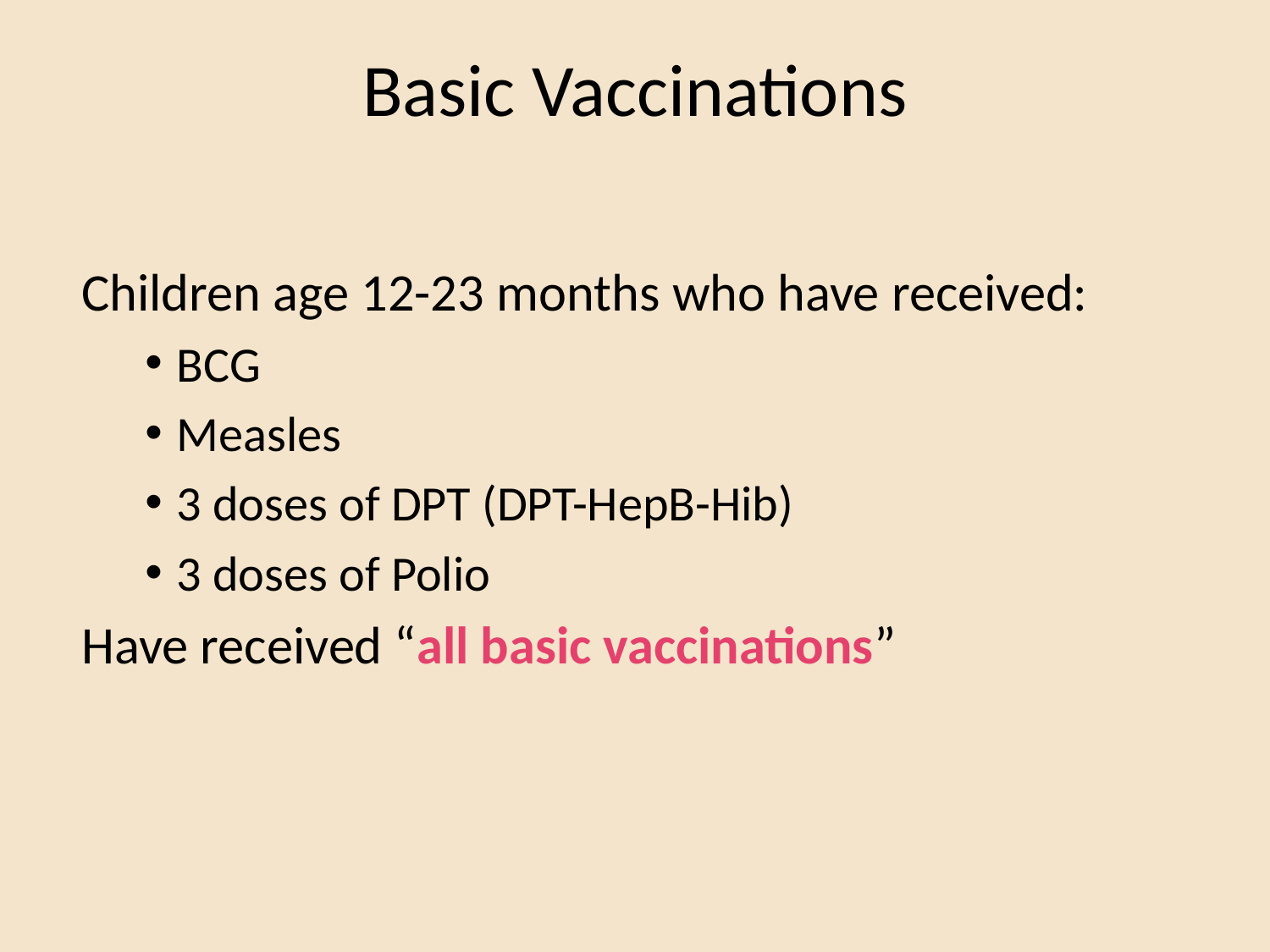

# Basic Vaccinations
Children age 12-23 months who have received:
BCG
Measles
3 doses of DPT (DPT-HepB-Hib)
3 doses of Polio
Have received “all basic vaccinations”